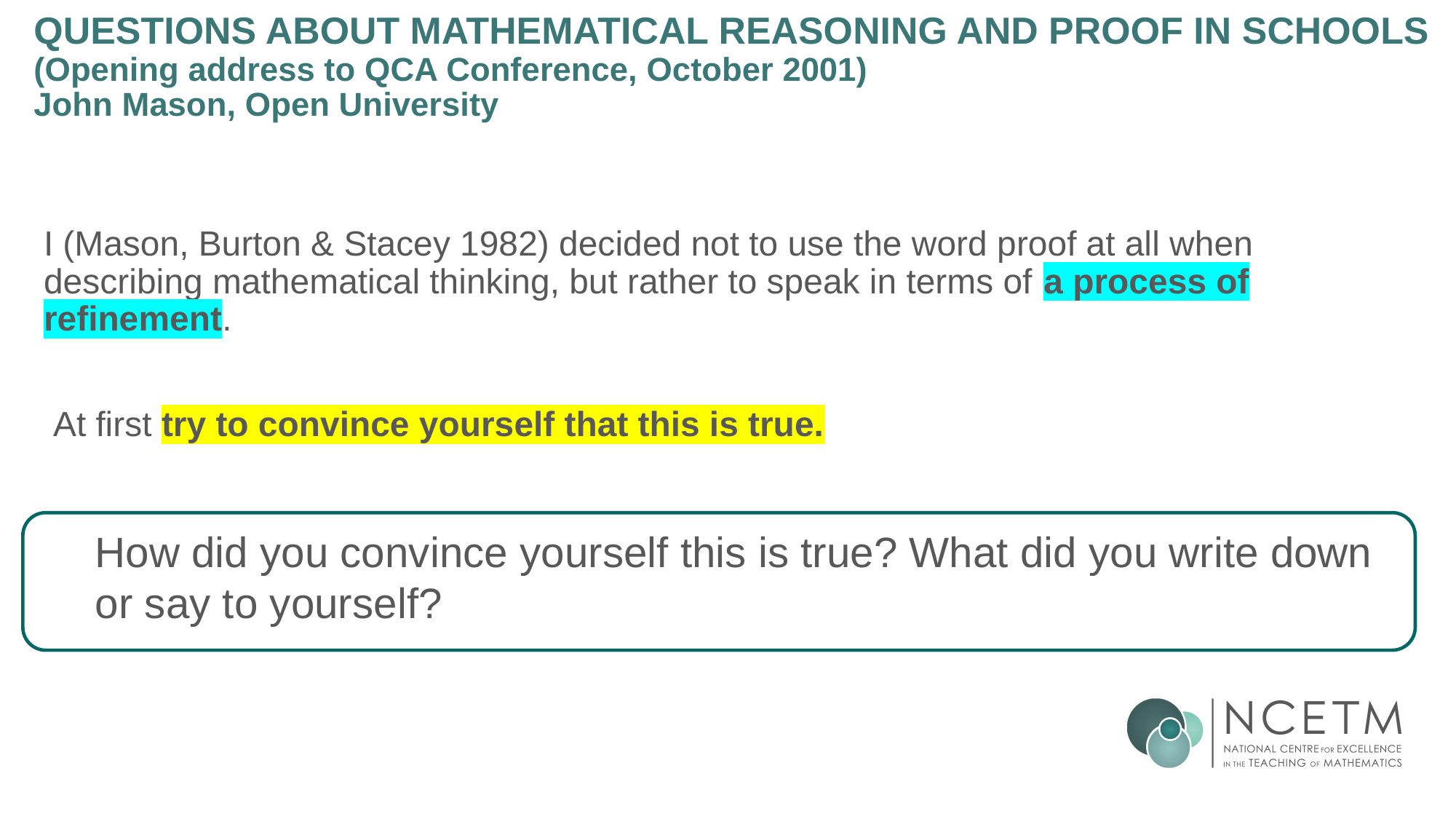

# QUESTIONS ABOUT MATHEMATICAL REASONING AND PROOF IN SCHOOLS (Opening address to QCA Conference, October 2001) John Mason, Open University
I (Mason, Burton & Stacey 1982) decided not to use the word proof at all when describing mathematical thinking, but rather to speak in terms of a process of refinement.

 At first try to convince yourself that this is true.

How did you convince yourself this is true? What did you write down or say to yourself?